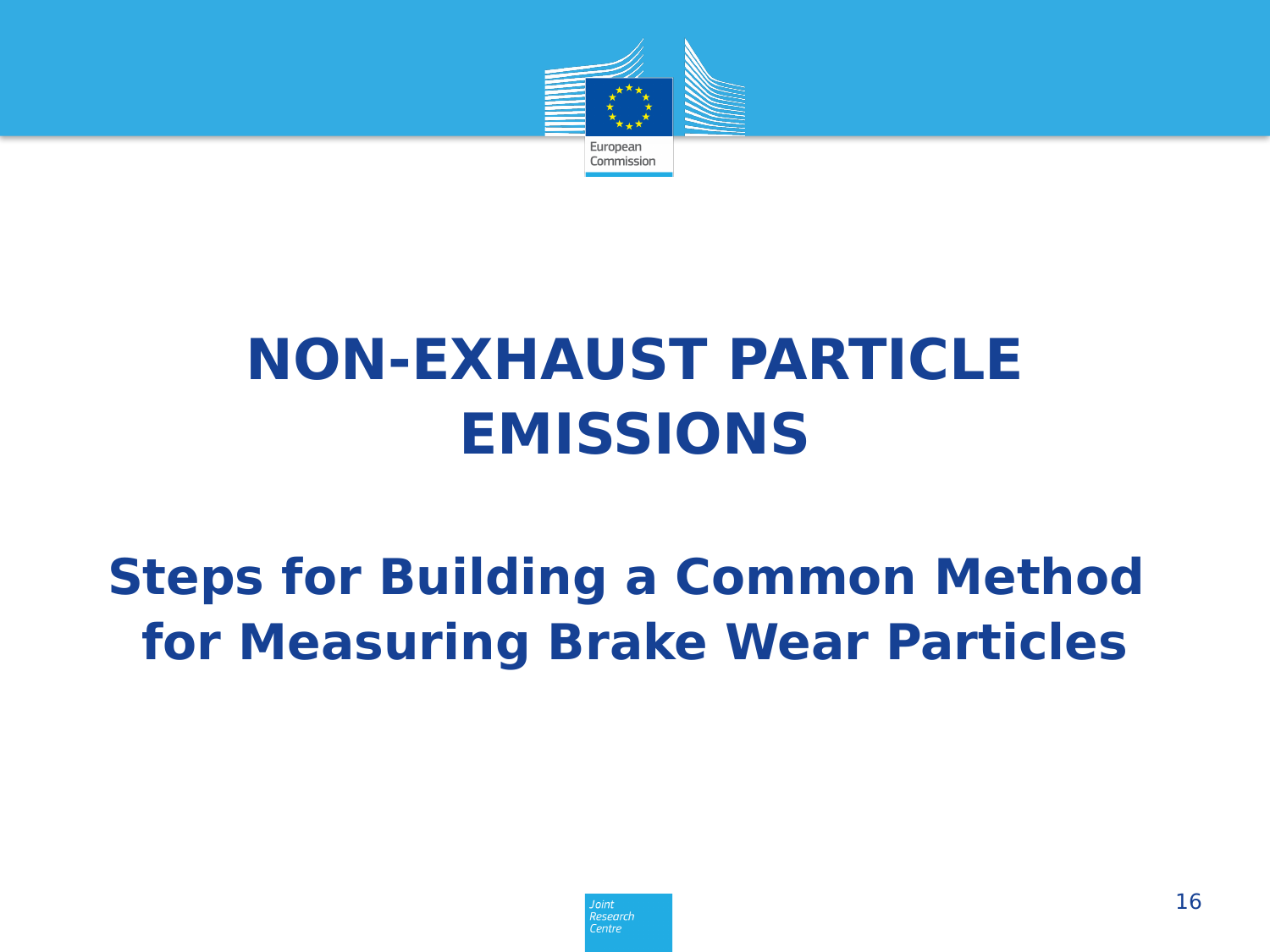

# NON-EXHAUST PARTICLE EMISSIONS Steps for Building a Common Method for Measuring Brake Wear Particles